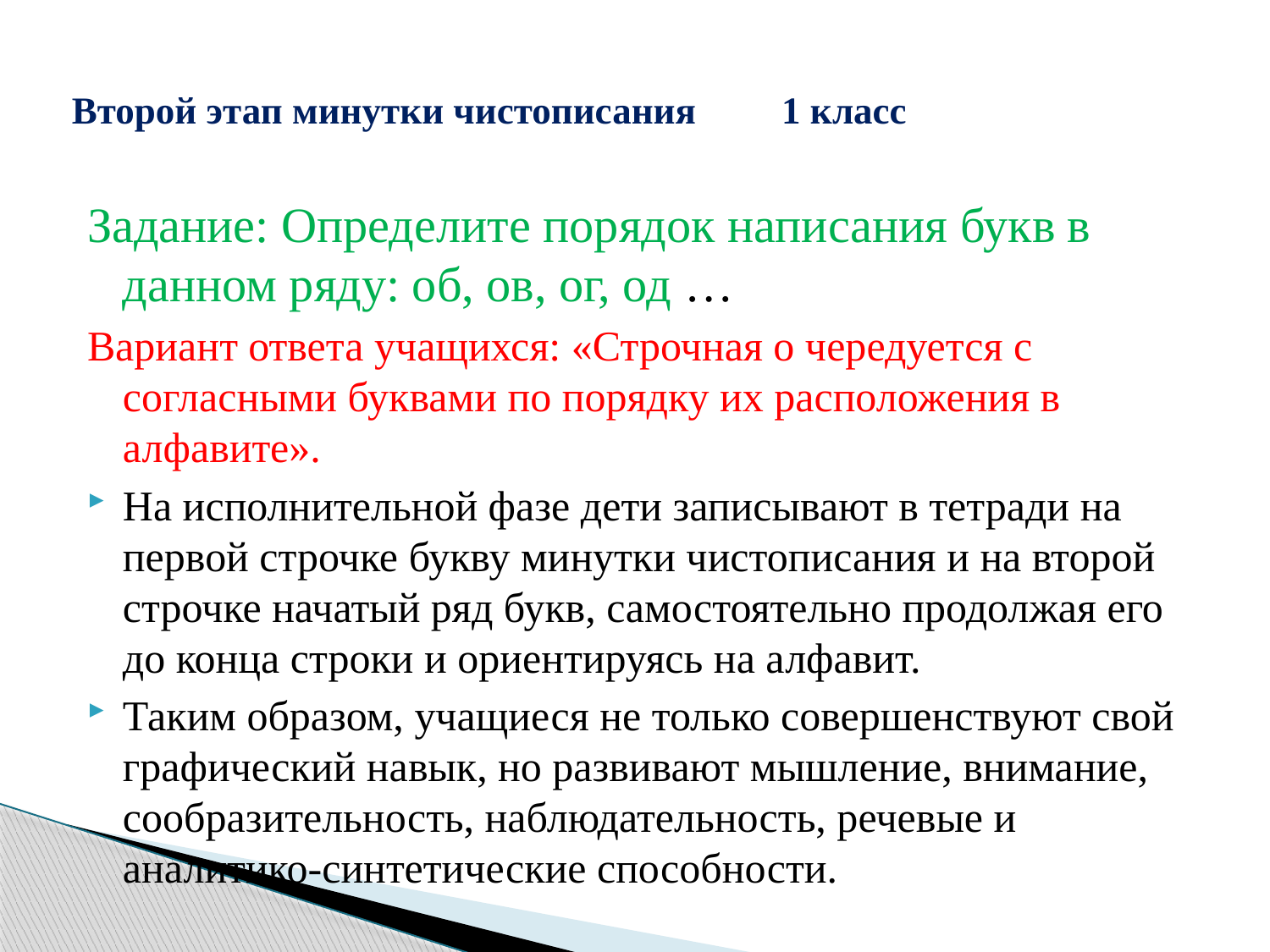

# Второй этап минутки чистописания         1 класс
Задание: Определите порядок написания букв в данном ряду: об, ов, ог, од …
Вариант ответа учащихся: «Строчная о чередуется с согласными буквами по порядку их расположения в алфавите».
На исполнительной фазе дети записывают в тетради на первой строчке букву минутки чистописания и на второй строчке начатый ряд букв, самостоятельно продолжая его до конца строки и ориентируясь на алфавит.
Таким образом, учащиеся не только совершенствуют свой графический навык, но развивают мышление, внимание, сообразительность, наблюдательность, речевые и аналитико-синтетические способности.